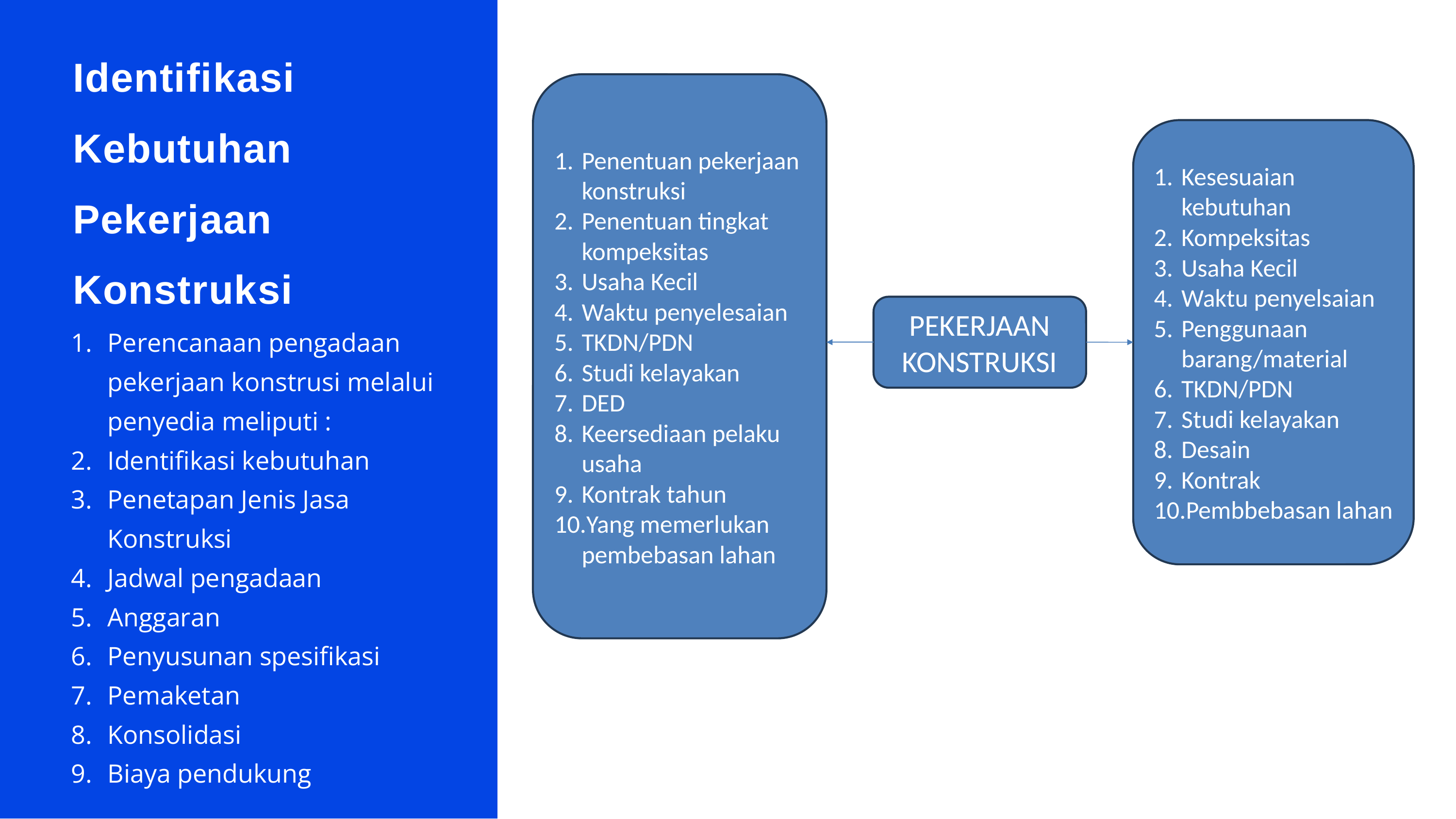

Identifikasi Kebutuhan Pekerjaan Konstruksi

Penentuan pekerjaan konstruksi
Penentuan tingkat kompeksitas
Usaha Kecil
Waktu penyelesaian
TKDN/PDN
Studi kelayakan
DED
Keersediaan pelaku usaha
Kontrak tahun
Yang memerlukan pembebasan lahan
Kesesuaian kebutuhan
Kompeksitas
Usaha Kecil
Waktu penyelsaian
Penggunaan barang/material
TKDN/PDN
Studi kelayakan
Desain
Kontrak
Pembbebasan lahan
PEKERJAAN
KONSTRUKSI
Perencanaan pengadaan pekerjaan konstrusi melalui penyedia meliputi :
Identifikasi kebutuhan
Penetapan Jenis Jasa Konstruksi
Jadwal pengadaan
Anggaran
Penyusunan spesifikasi
Pemaketan
Konsolidasi
Biaya pendukung